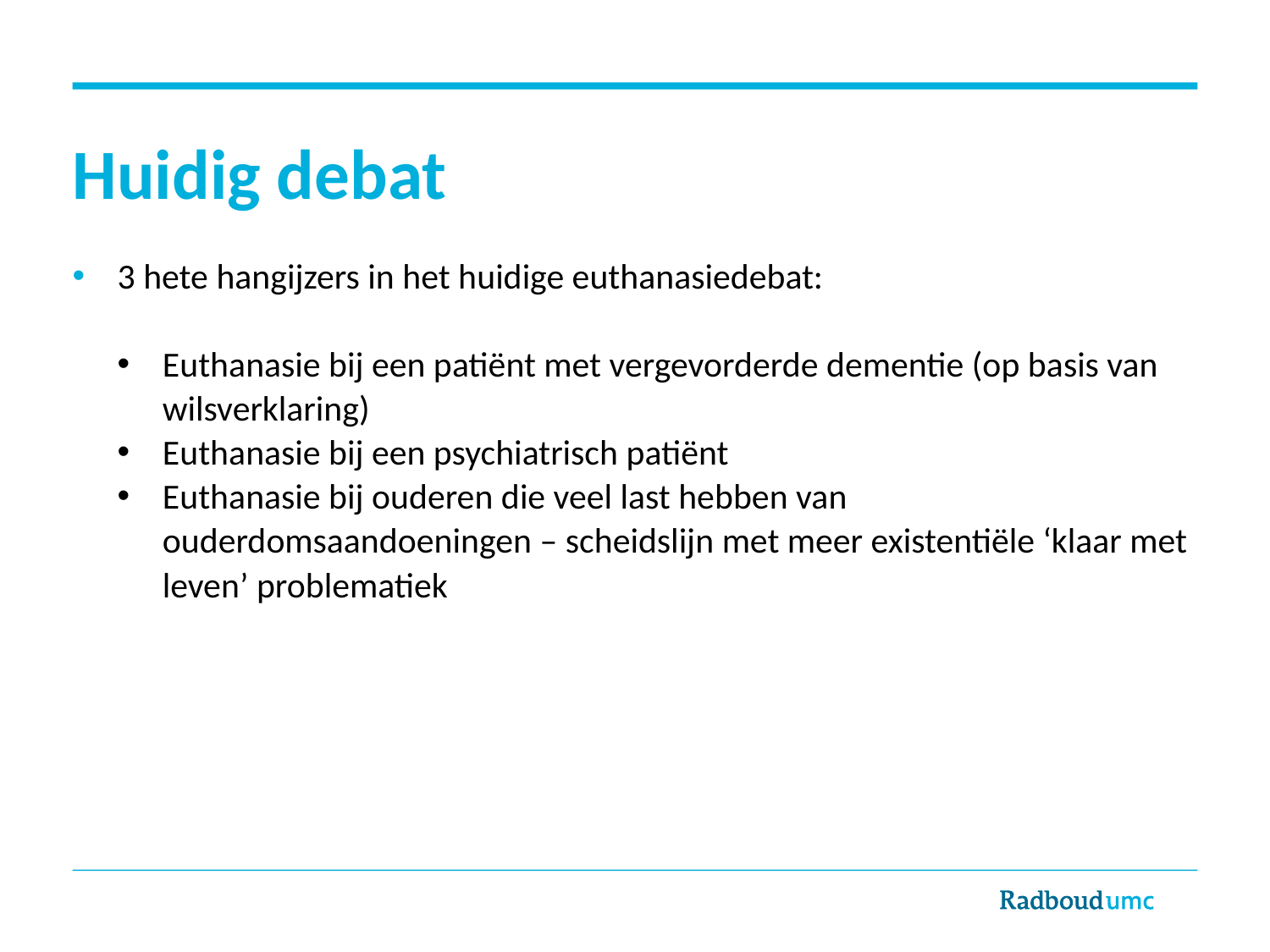

# Huidig debat
3 hete hangijzers in het huidige euthanasiedebat:

Euthanasie bij een patiënt met vergevorderde dementie (op basis van wilsverklaring)
Euthanasie bij een psychiatrisch patiënt
Euthanasie bij ouderen die veel last hebben van ouderdomsaandoeningen – scheidslijn met meer existentiële ‘klaar met leven’ problematiek